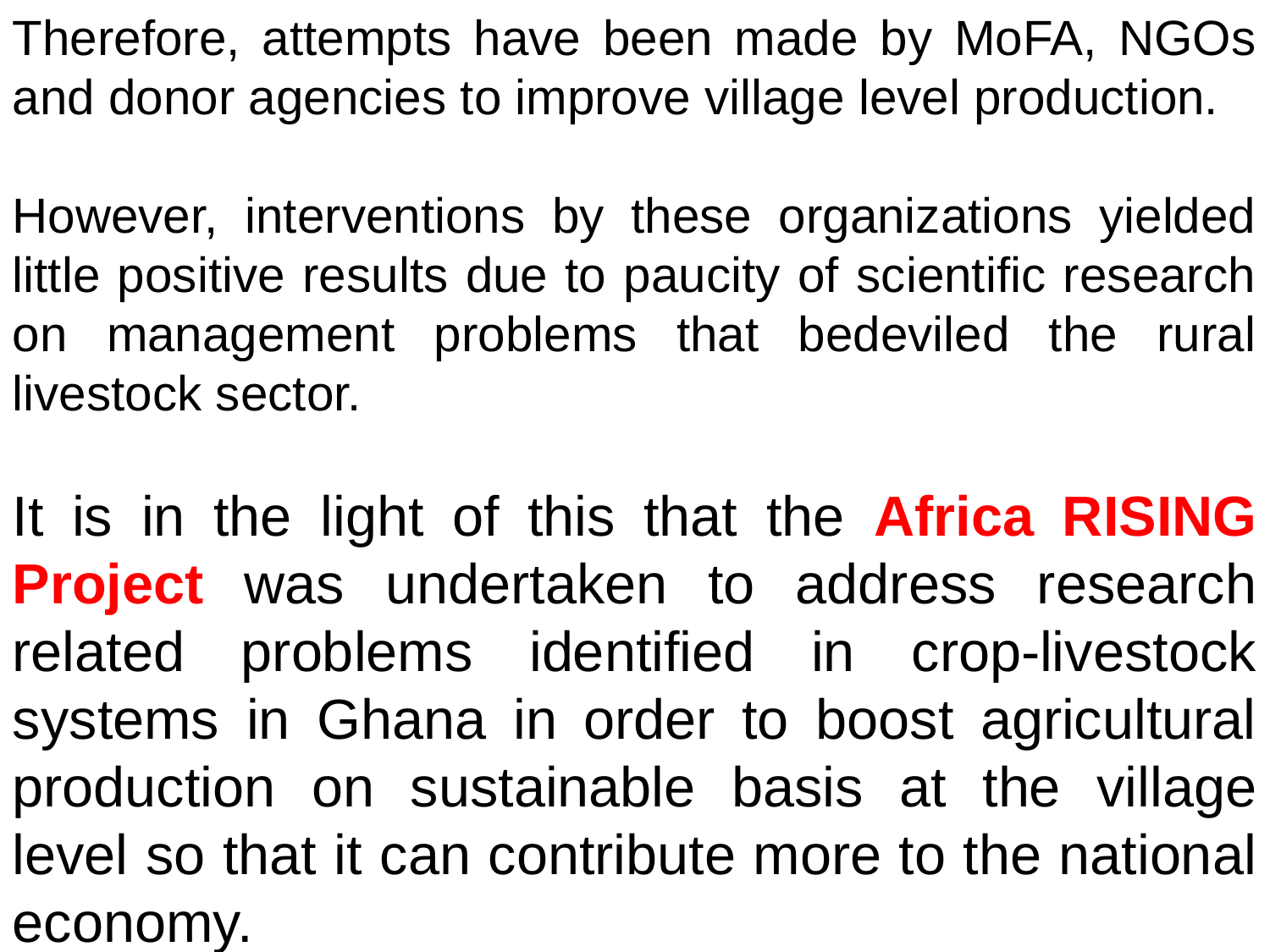

Therefore, attempts have been made by MoFA, NGOs and donor agencies to improve village level production.

However, interventions by these organizations yielded little positive results due to paucity of scientific research on management problems that bedeviled the rural livestock sector.

It is in the light of this that the Africa RISING Project was undertaken to address research related problems identified in crop-livestock systems in Ghana in order to boost agricultural production on sustainable basis at the village level so that it can contribute more to the national economy.